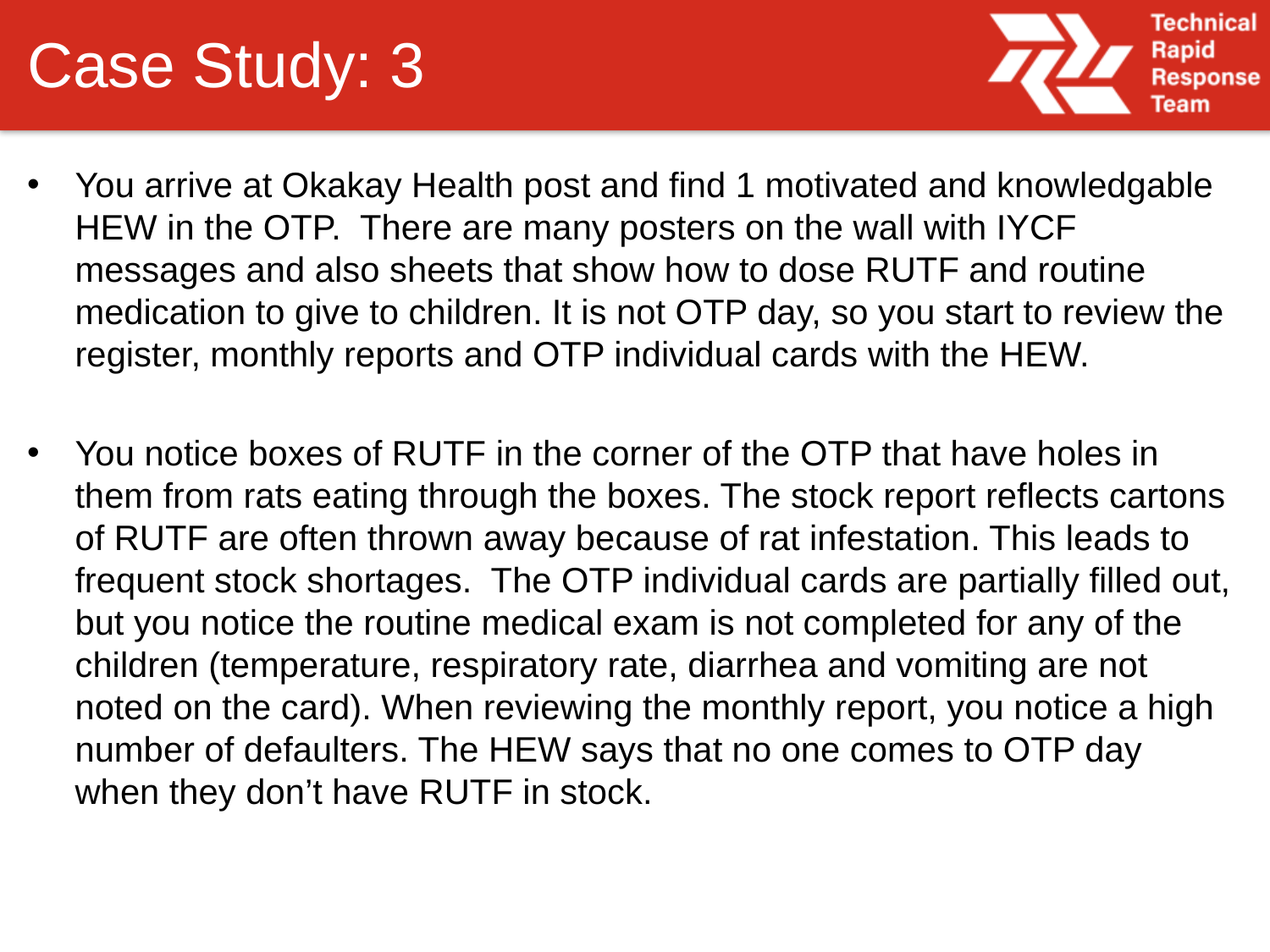

# Case Study: 3
You arrive at Okakay Health post and find 1 motivated and knowledgable HEW in the OTP.  There are many posters on the wall with IYCF messages and also sheets that show how to dose RUTF and routine medication to give to children. It is not OTP day, so you start to review the register, monthly reports and OTP individual cards with the HEW.

You notice boxes of RUTF in the corner of the OTP that have holes in them from rats eating through the boxes. The stock report reflects cartons of RUTF are often thrown away because of rat infestation. This leads to frequent stock shortages.  The OTP individual cards are partially filled out, but you notice the routine medical exam is not completed for any of the children (temperature, respiratory rate, diarrhea and vomiting are not noted on the card). When reviewing the monthly report, you notice a high number of defaulters. The HEW says that no one comes to OTP day when they don’t have RUTF in stock.